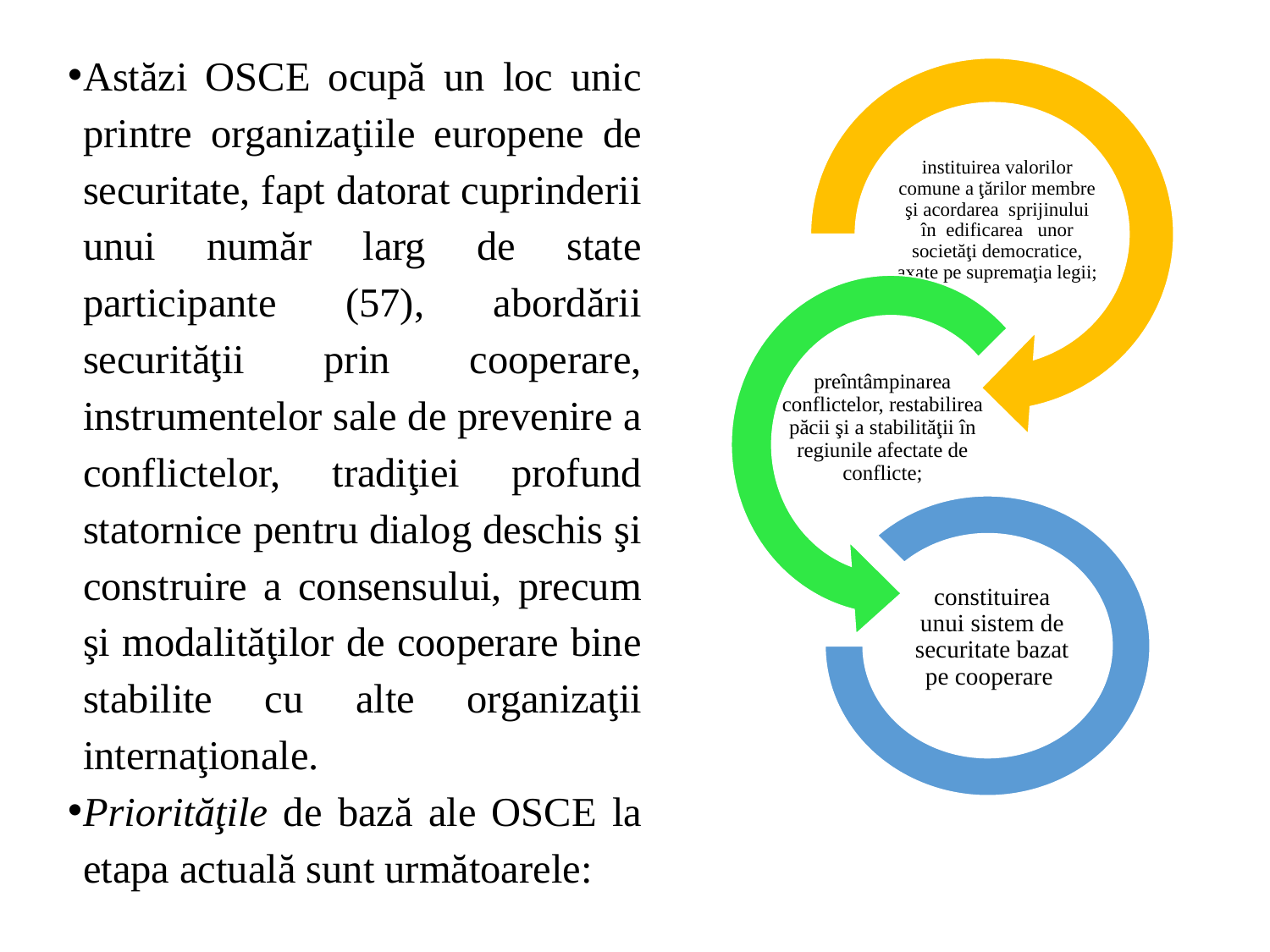

Astăzi OSCE ocupă un loc unic printre organizaţiile europene de securitate, fapt datorat cuprinderii unui număr larg de state participante (57), abordării securităţii prin cooperare, instrumentelor sale de prevenire a conflictelor, tradiţiei profund statornice pentru dialog deschis şi construire a consensului, precum şi modalităţilor de cooperare bine stabilite cu alte organizaţii internaţionale.
Priorităţile de bază ale OSCE la etapa actuală sunt următoarele:
instituirea valorilor comune a ţărilor membre şi acordarea  sprijinului în  edificarea   unor societăţi democratice, axate pe supremaţia legii;
preîntâmpinarea conflictelor, restabilirea păcii şi a stabilităţii în regiunile afectate de conflicte;
constituirea unui sistem de securitate bazat pe cooperare